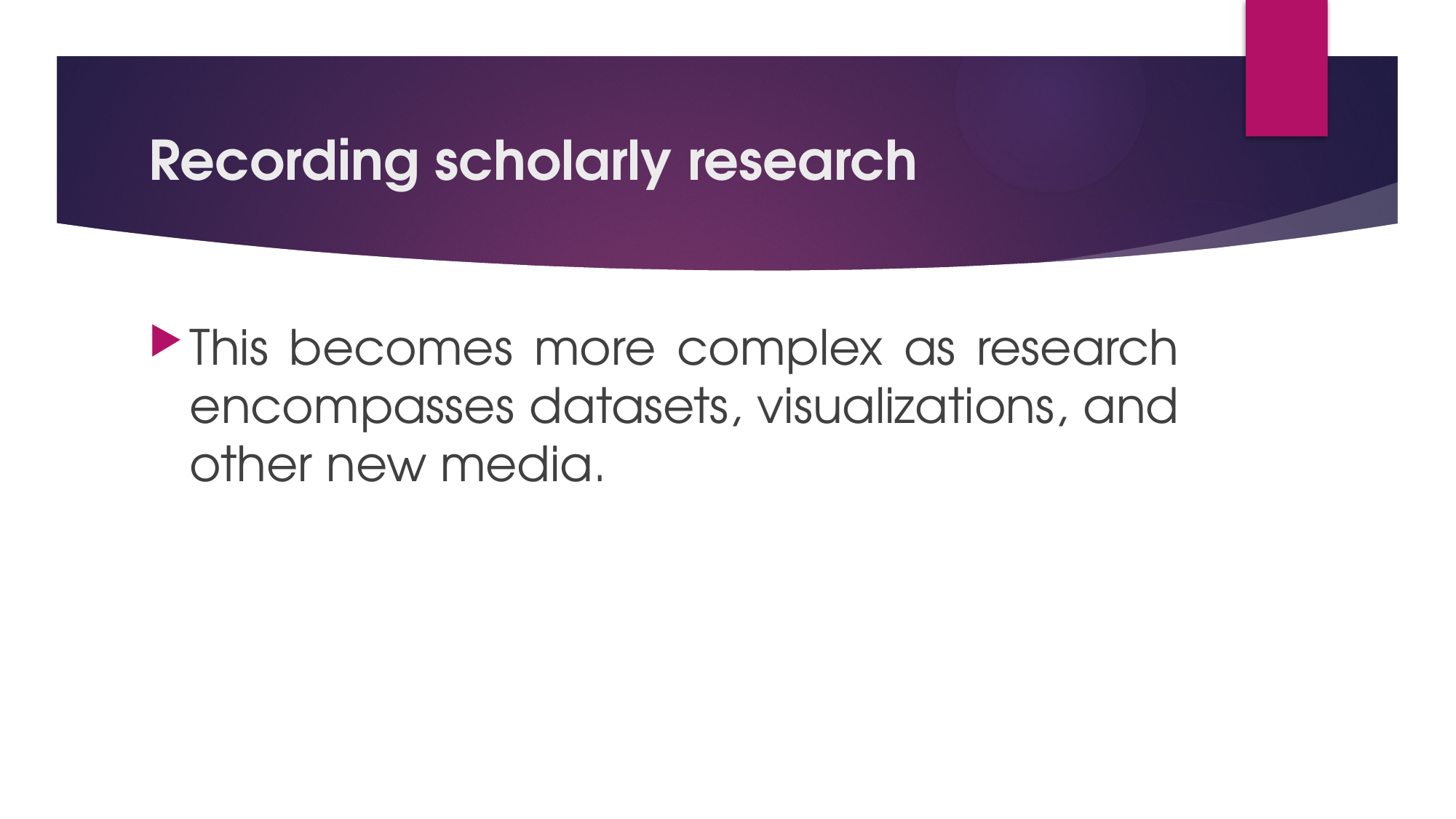

# Recording scholarly research
This becomes more complex as research encompasses datasets, visualizations, and other new media.